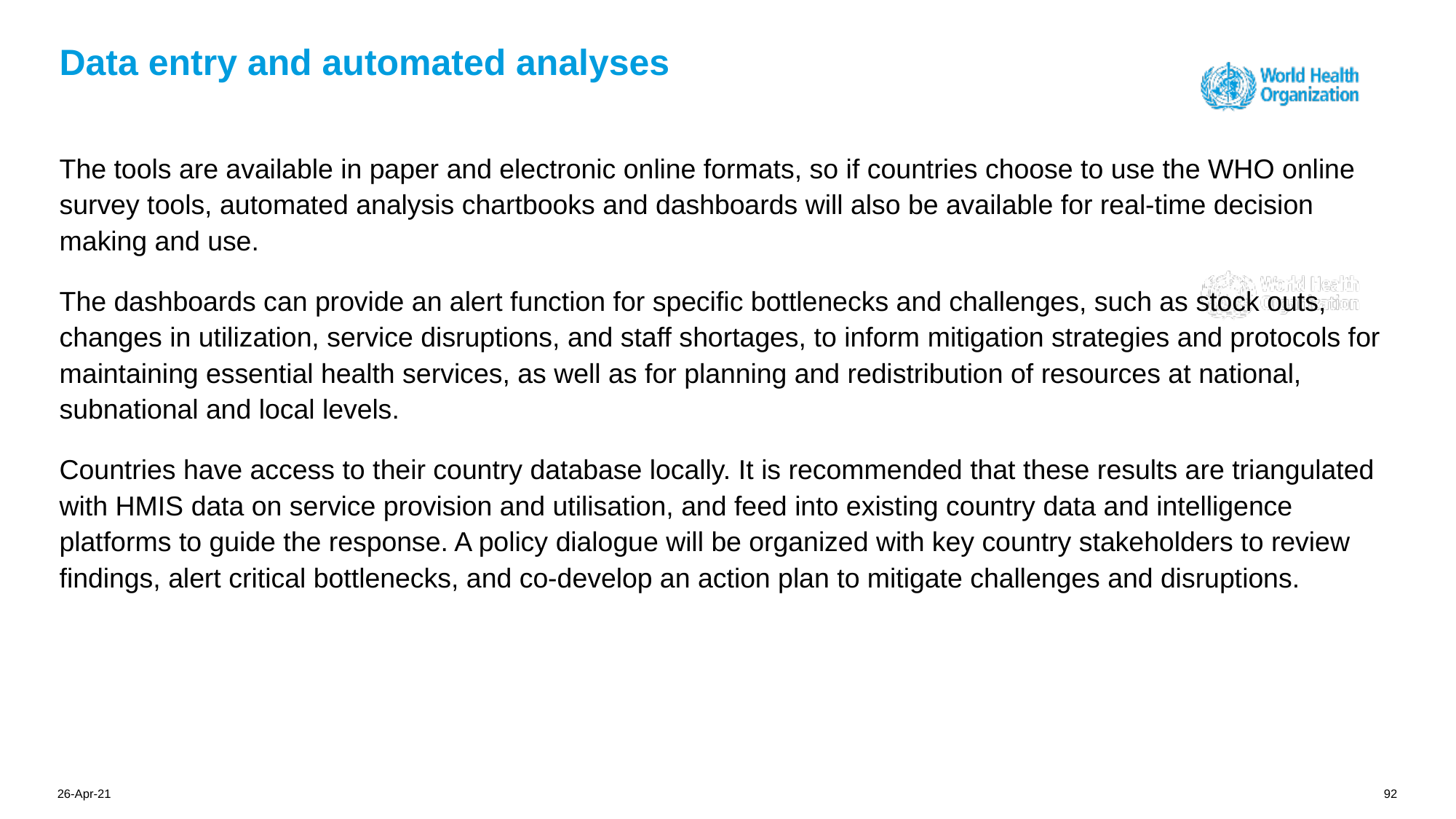

# Data entry and automated analyses

The tools are available in paper and electronic online formats, so if countries choose to use the WHO online survey tools, automated analysis chartbooks and dashboards will also be available for real-time decision making and use.
The dashboards can provide an alert function for specific bottlenecks and challenges, such as stock outs, changes in utilization, service disruptions, and staff shortages, to inform mitigation strategies and protocols for maintaining essential health services, as well as for planning and redistribution of resources at national, subnational and local levels.
Countries have access to their country database locally. It is recommended that these results are triangulated with HMIS data on service provision and utilisation, and feed into existing country data and intelligence platforms to guide the response. A policy dialogue will be organized with key country stakeholders to review findings, alert critical bottlenecks, and co-develop an action plan to mitigate challenges and disruptions.
26-Apr-21

92